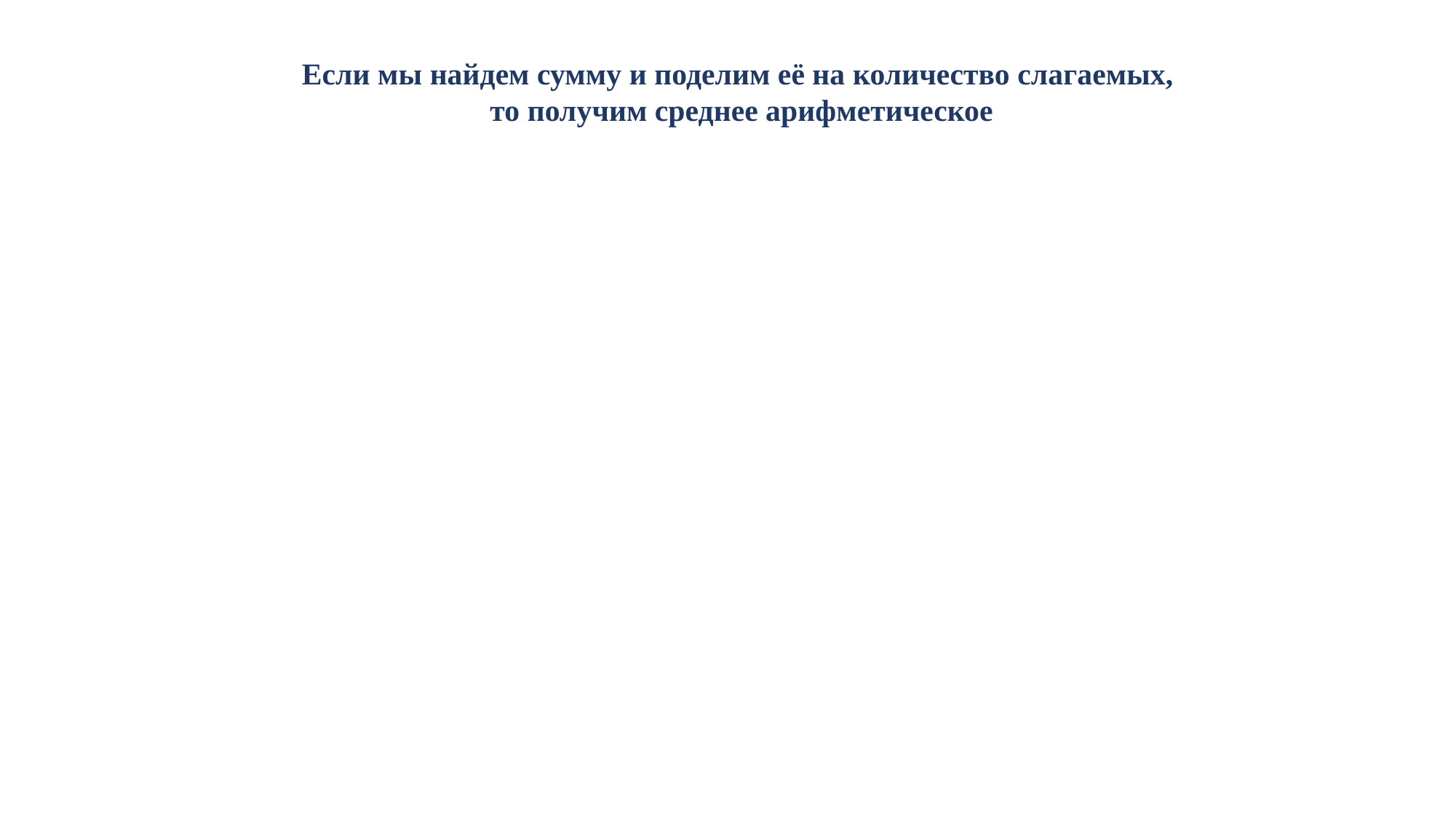

Если мы найдем сумму и поделим её на количество слагаемых,
то получим среднее арифметическое